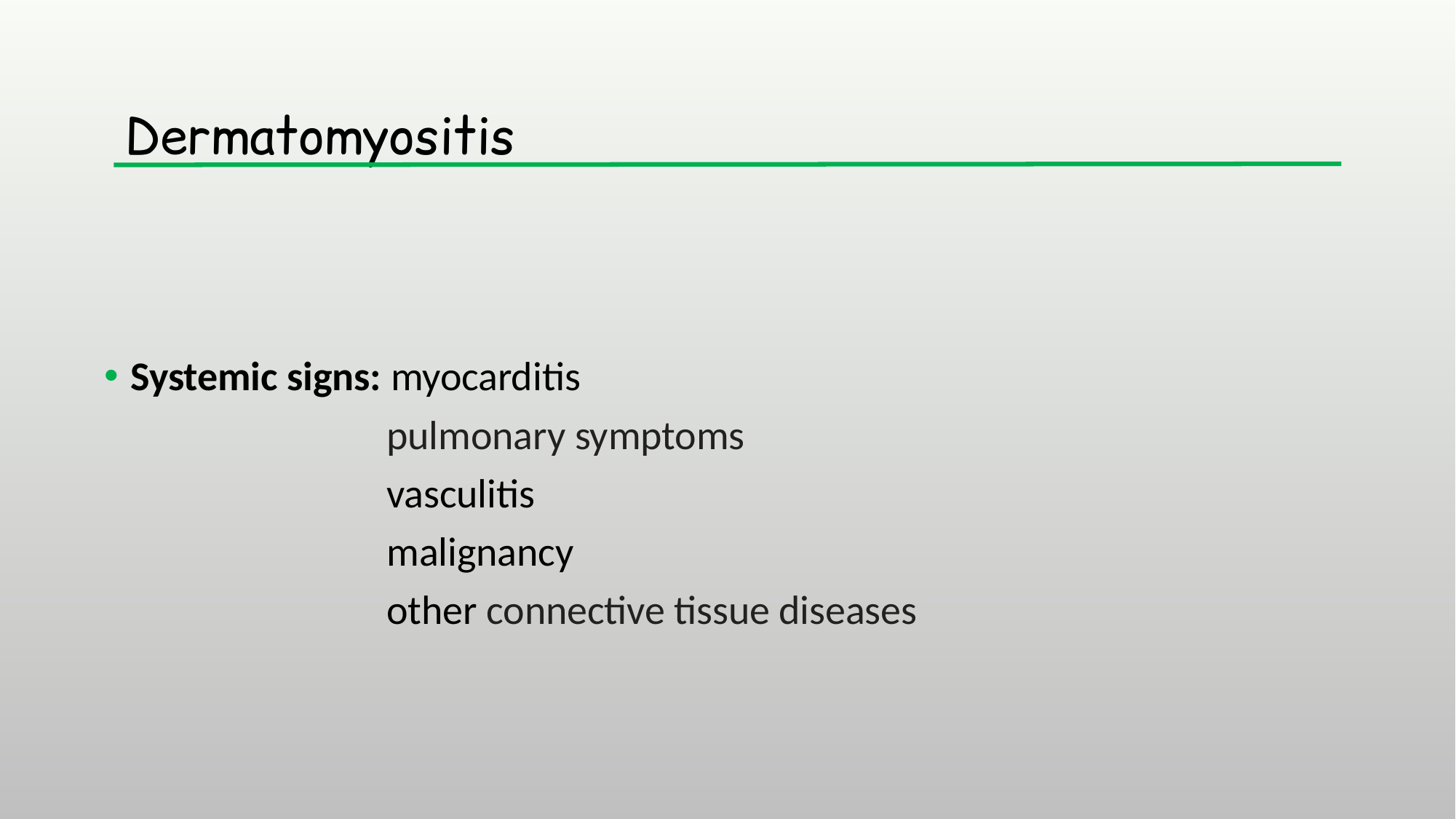

# Dermatomyositis

Systemic signs: myocarditis
                               pulmonary symptoms
                               vasculitis
                               malignancy
                               other connective tissue diseases